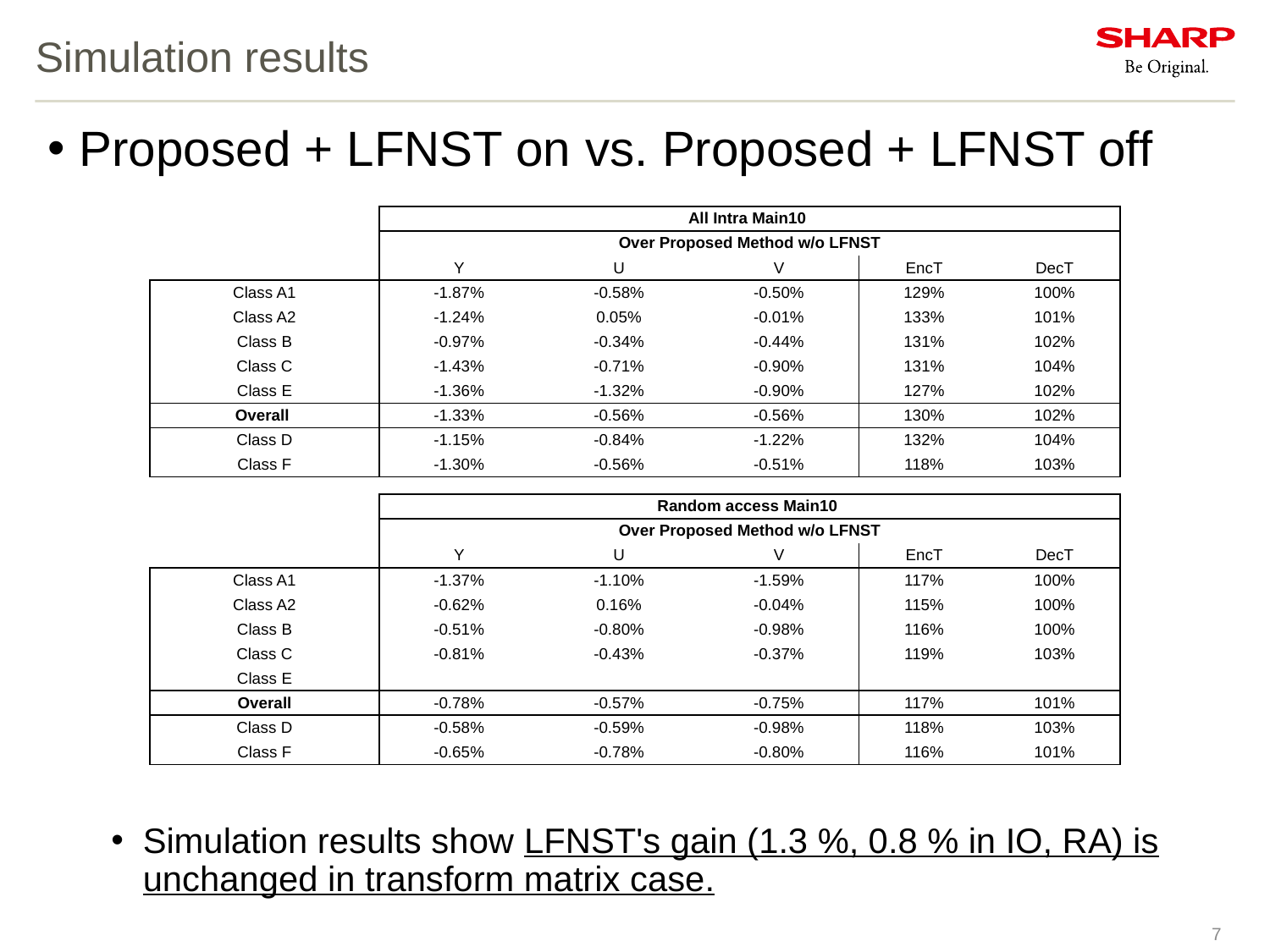

# Simulation results
Proposed + LFNST on vs. Proposed + LFNST off

Simulation results show LFNST's gain (1.3 %, 0.8 % in IO, RA) is unchanged in transform matrix case.
|  | All Intra Main10 |  |  |  |  |
| --- | --- | --- | --- | --- | --- |
|  | Over Proposed Method w/o LFNST |  |  |  |  |
|  | Y | U | V | EncT | DecT |
| Class A1 | -1.87% | -0.58% | -0.50% | 129% | 100% |
| Class A2 | -1.24% | 0.05% | -0.01% | 133% | 101% |
| Class B | -0.97% | -0.34% | -0.44% | 131% | 102% |
| Class C | -1.43% | -0.71% | -0.90% | 131% | 104% |
| Class E | -1.36% | -1.32% | -0.90% | 127% | 102% |
| Overall | -1.33% | -0.56% | -0.56% | 130% | 102% |
| Class D | -1.15% | -0.84% | -1.22% | 132% | 104% |
| Class F | -1.30% | -0.56% | -0.51% | 118% | 103% |
|  | Random access Main10 |  |  |  |  |
| --- | --- | --- | --- | --- | --- |
|  | Over Proposed Method w/o LFNST |  |  |  |  |
|  | Y | U | V | EncT | DecT |
| Class A1 | -1.37% | -1.10% | -1.59% | 117% | 100% |
| Class A2 | -0.62% | 0.16% | -0.04% | 115% | 100% |
| Class B | -0.51% | -0.80% | -0.98% | 116% | 100% |
| Class C | -0.81% | -0.43% | -0.37% | 119% | 103% |
| Class E |  |  |  |  |  |
| Overall | -0.78% | -0.57% | -0.75% | 117% | 101% |
| Class D | -0.58% | -0.59% | -0.98% | 118% | 103% |
| Class F | -0.65% | -0.78% | -0.80% | 116% | 101% |
7